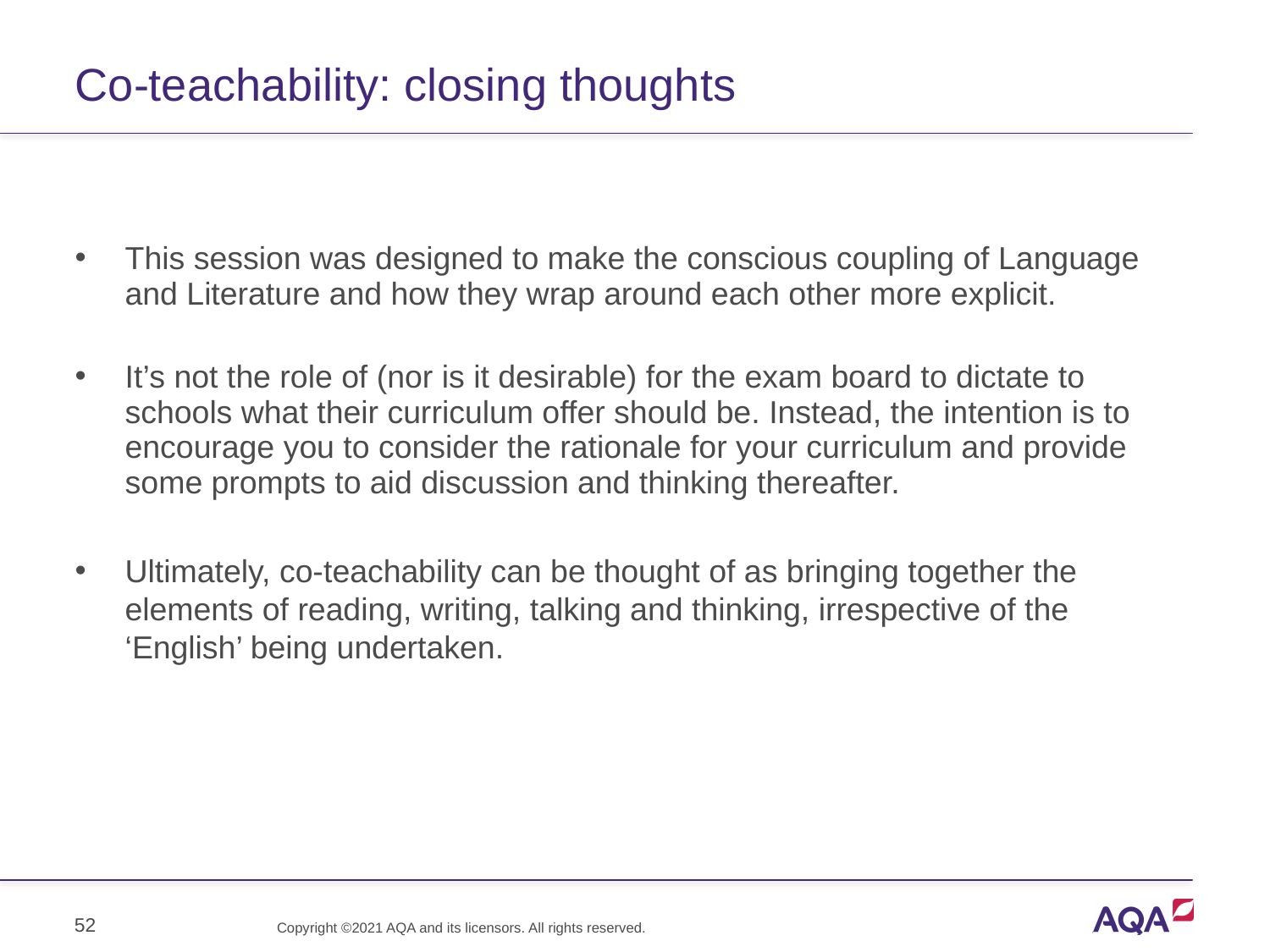

# Co-teachability: closing thoughts
This session was designed to make the conscious coupling of Language and Literature and how they wrap around each other more explicit.

It’s not the role of (nor is it desirable) for the exam board to dictate to schools what their curriculum offer should be. Instead, the intention is to encourage you to consider the rationale for your curriculum and provide some prompts to aid discussion and thinking thereafter.

Ultimately, co-teachability can be thought of as bringing together the elements of reading, writing, talking and thinking, irrespective of the ‘English’ being undertaken.
52
Copyright ©2021 AQA and its licensors. All rights reserved.